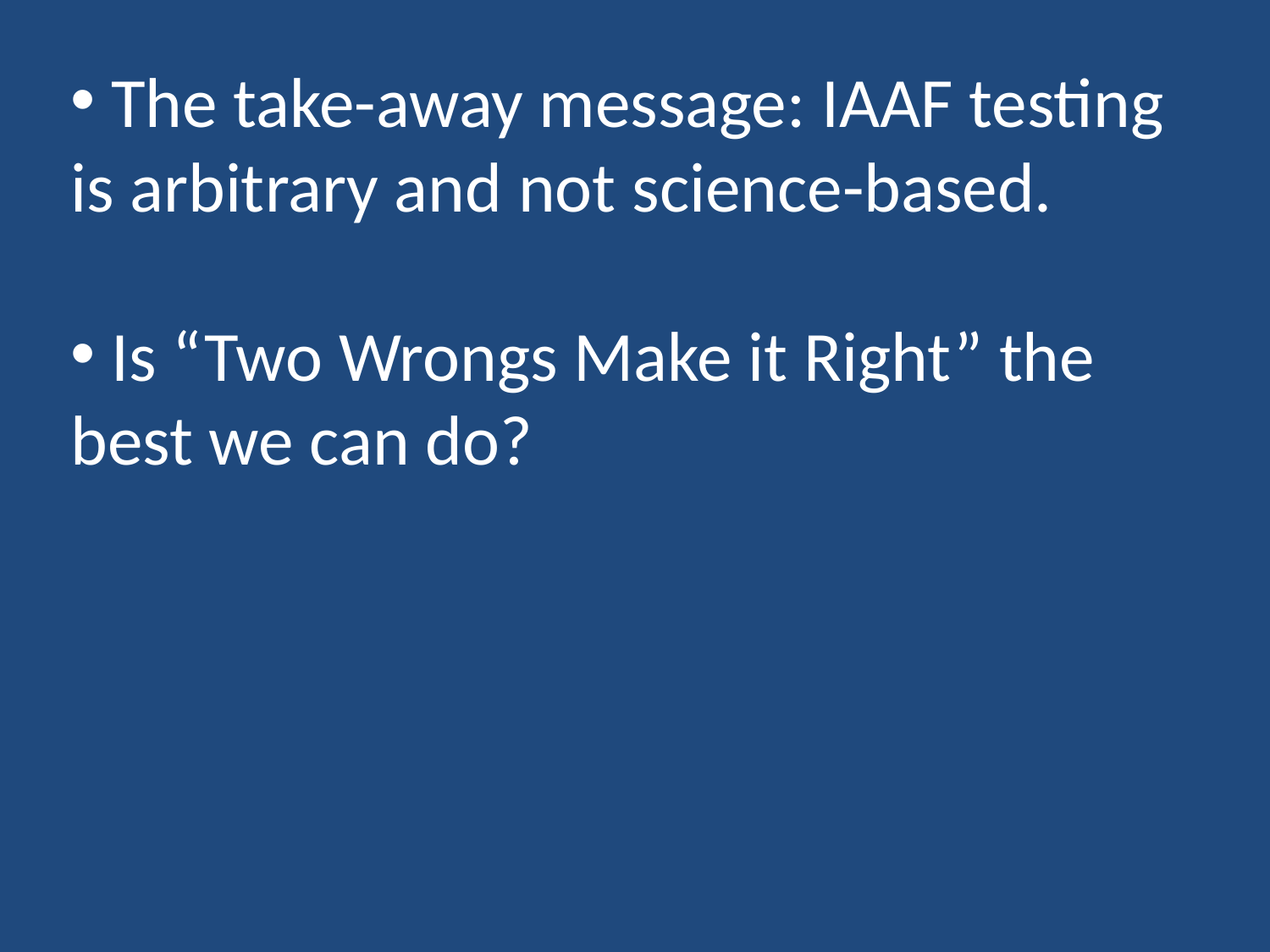

The take-away message: IAAF testing is arbitrary and not science-based.

 Is “Two Wrongs Make it Right” the best we can do?